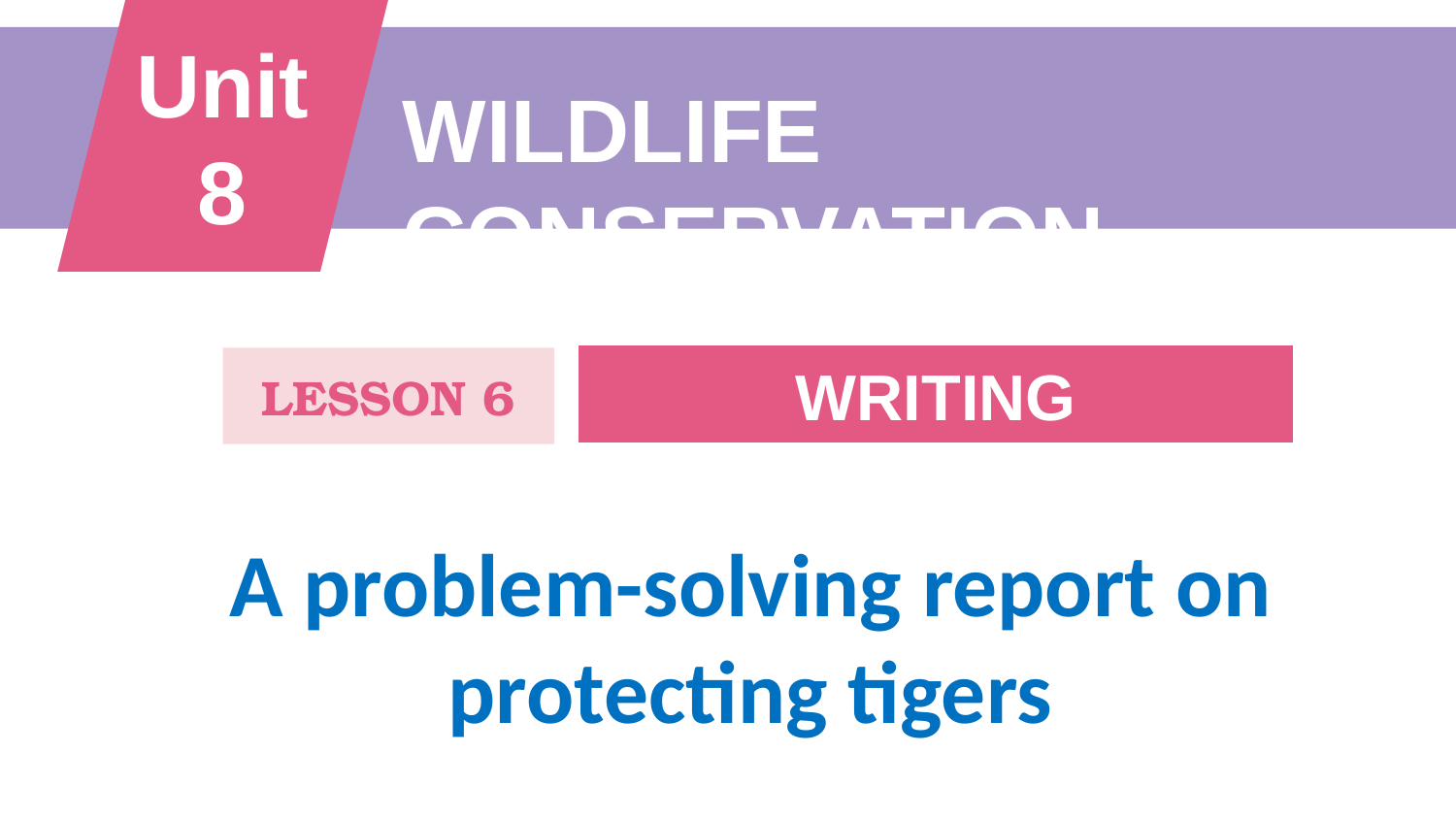

Unit 8

WILDLIFE CONSERVATION
WRITING
LESSON 6
A problem-solving report on
protecting tigers